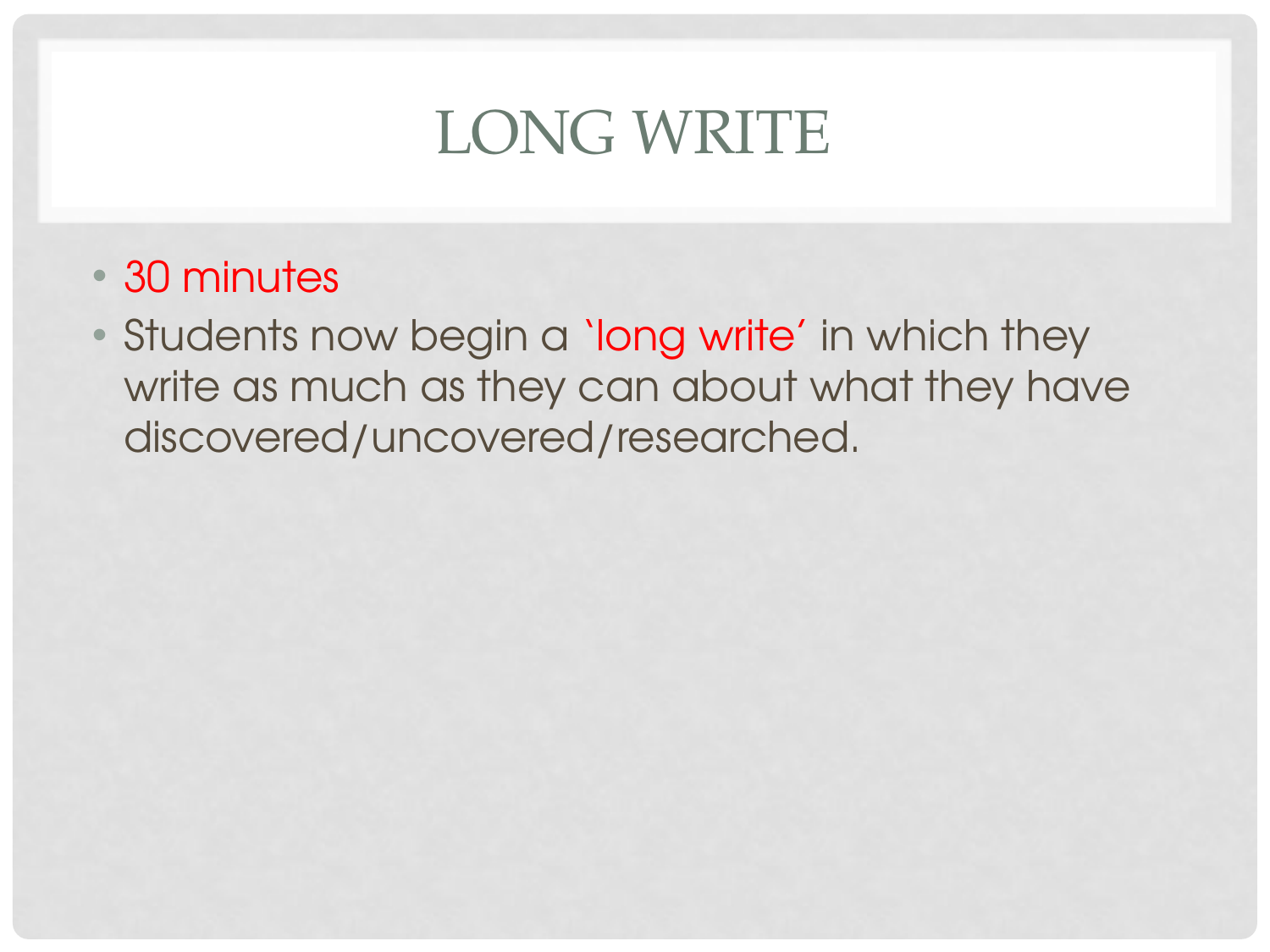

# Long Write
30 minutes
Students now begin a ‘long write’ in which they write as much as they can about what they have discovered/uncovered/researched.